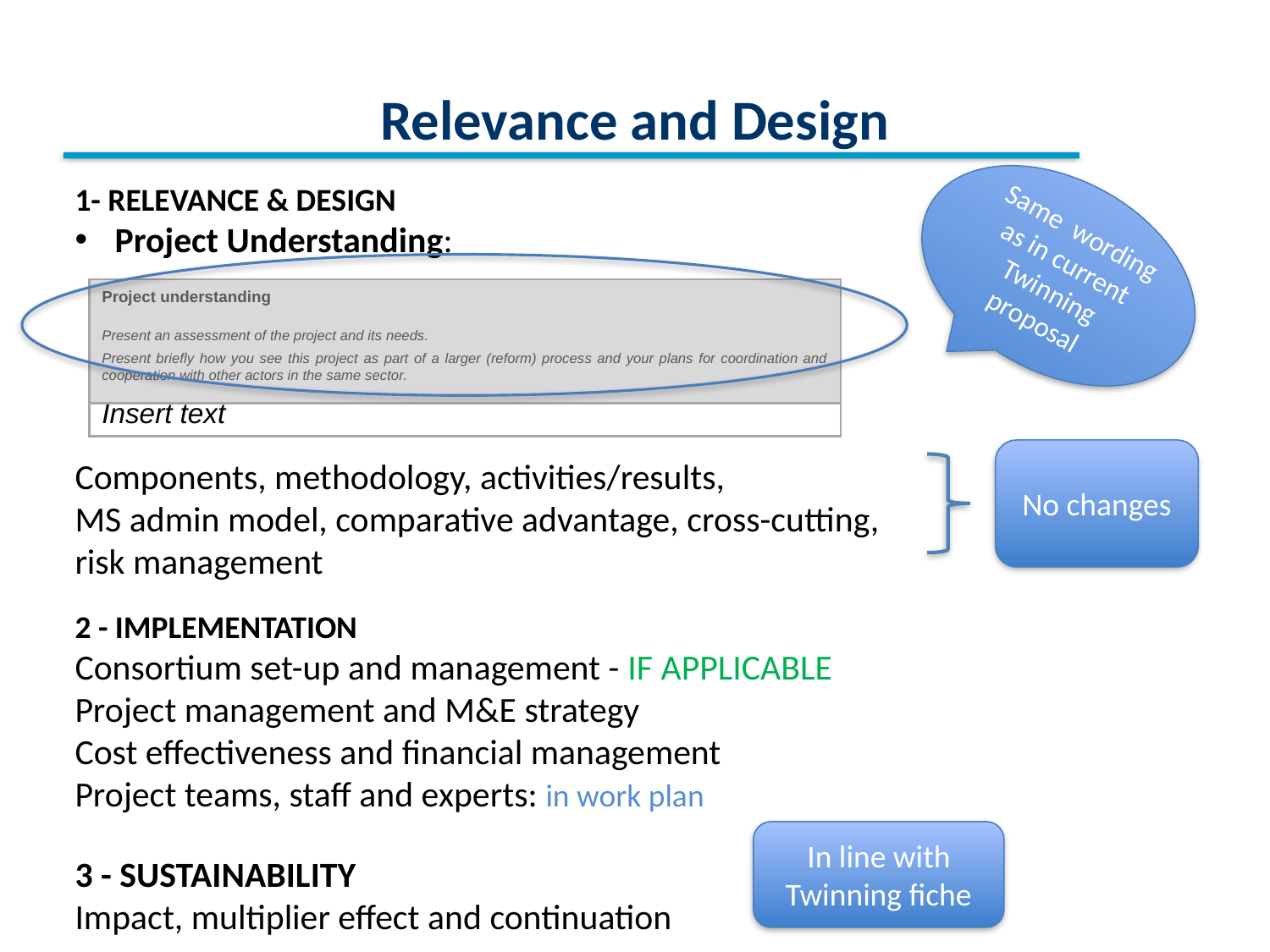

# Relevance and Design

1- RELEVANCE & DESIGN
Project Understanding:

Components, methodology, activities/results,
MS admin model, comparative advantage, cross-cutting,
risk management

2 - IMPLEMENTATION
Consortium set-up and management - IF APPLICABLE
Project management and M&E strategy
Cost effectiveness and financial management
Project teams, staff and experts: in work plan

3 - SUSTAINABILITY
Impact, multiplier effect and continuation
Same  wording as in current Twinning proposal

| Project understanding  Present an assessment of the project and its needs.  Present briefly how you see this project as part of a larger (reform) process and your plans for coordination and cooperation with other actors in the same sector. |
| --- |
| Insert text |

No changes

In line with Twinning fiche